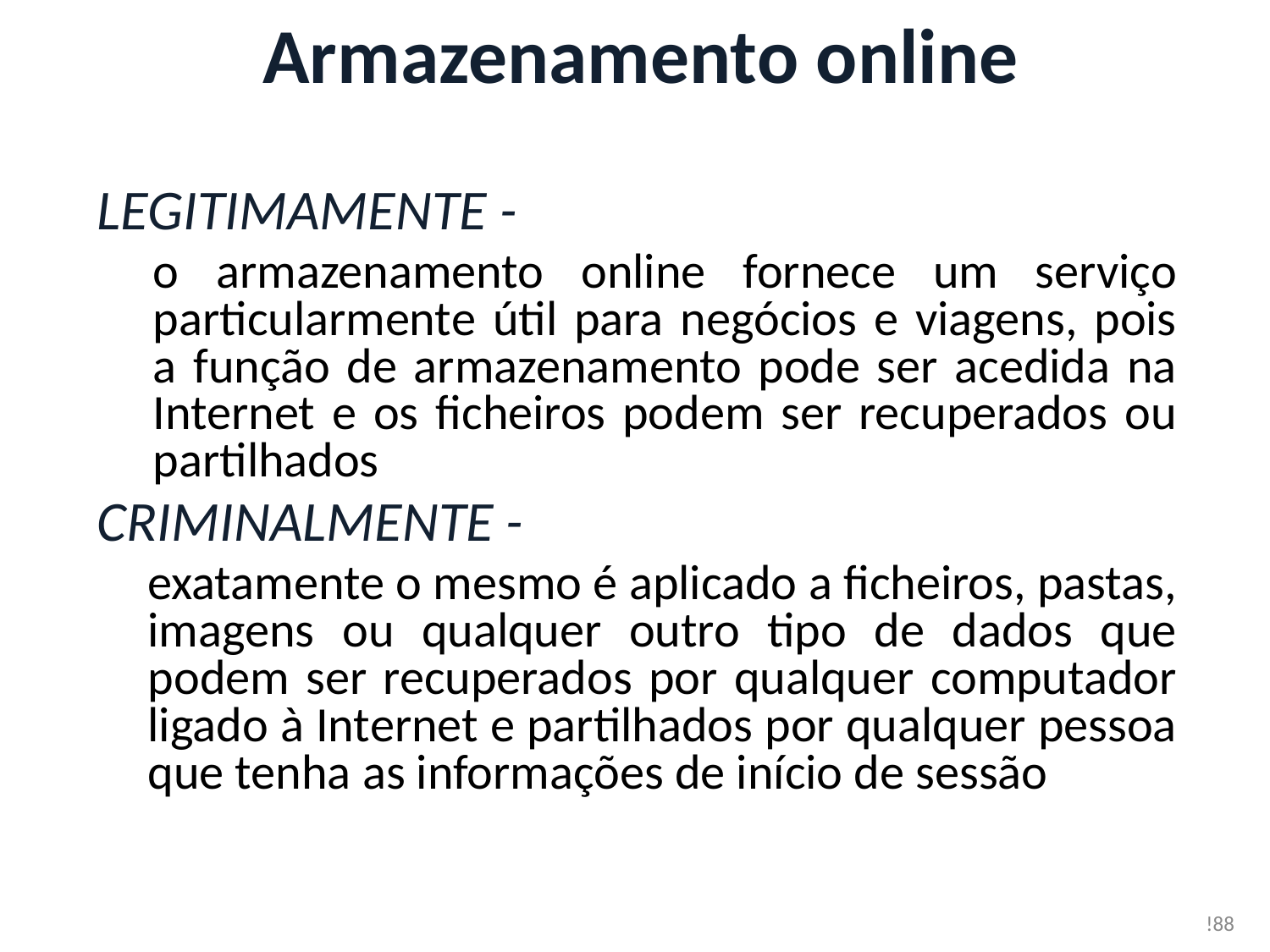

# Armazenamento online
LEGITIMAMENTE -
o armazenamento online fornece um serviço particularmente útil para negócios e viagens, pois a função de armazenamento pode ser acedida na Internet e os ficheiros podem ser recuperados ou partilhados
CRIMINALMENTE -
exatamente o mesmo é aplicado a ficheiros, pastas, imagens ou qualquer outro tipo de dados que podem ser recuperados por qualquer computador ligado à Internet e partilhados por qualquer pessoa que tenha as informações de início de sessão
!88